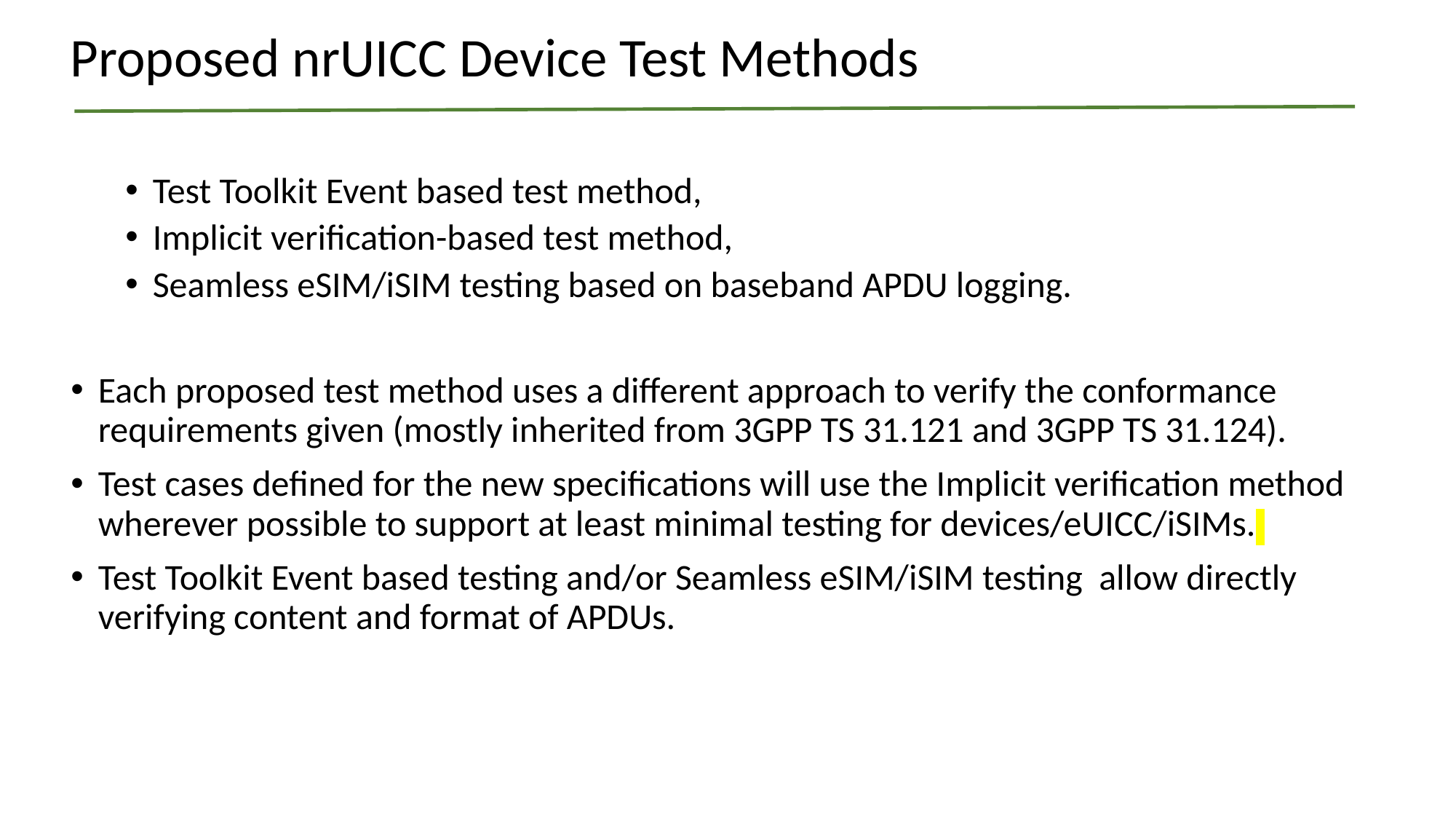

Proposed nrUICC Device Test Methods

Test Toolkit Event based test method,
Implicit verification-based test method,
Seamless eSIM/iSIM testing based on baseband APDU logging.

Each proposed test method uses a different approach to verify the conformance requirements given (mostly inherited from 3GPP TS 31.121 and 3GPP TS 31.124).
Test cases defined for the new specifications will use the Implicit verification method wherever possible to support at least minimal testing for devices/eUICC/iSIMs.
Test Toolkit Event based testing and/or Seamless eSIM/iSIM testing  allow directly verifying content and format of APDUs.